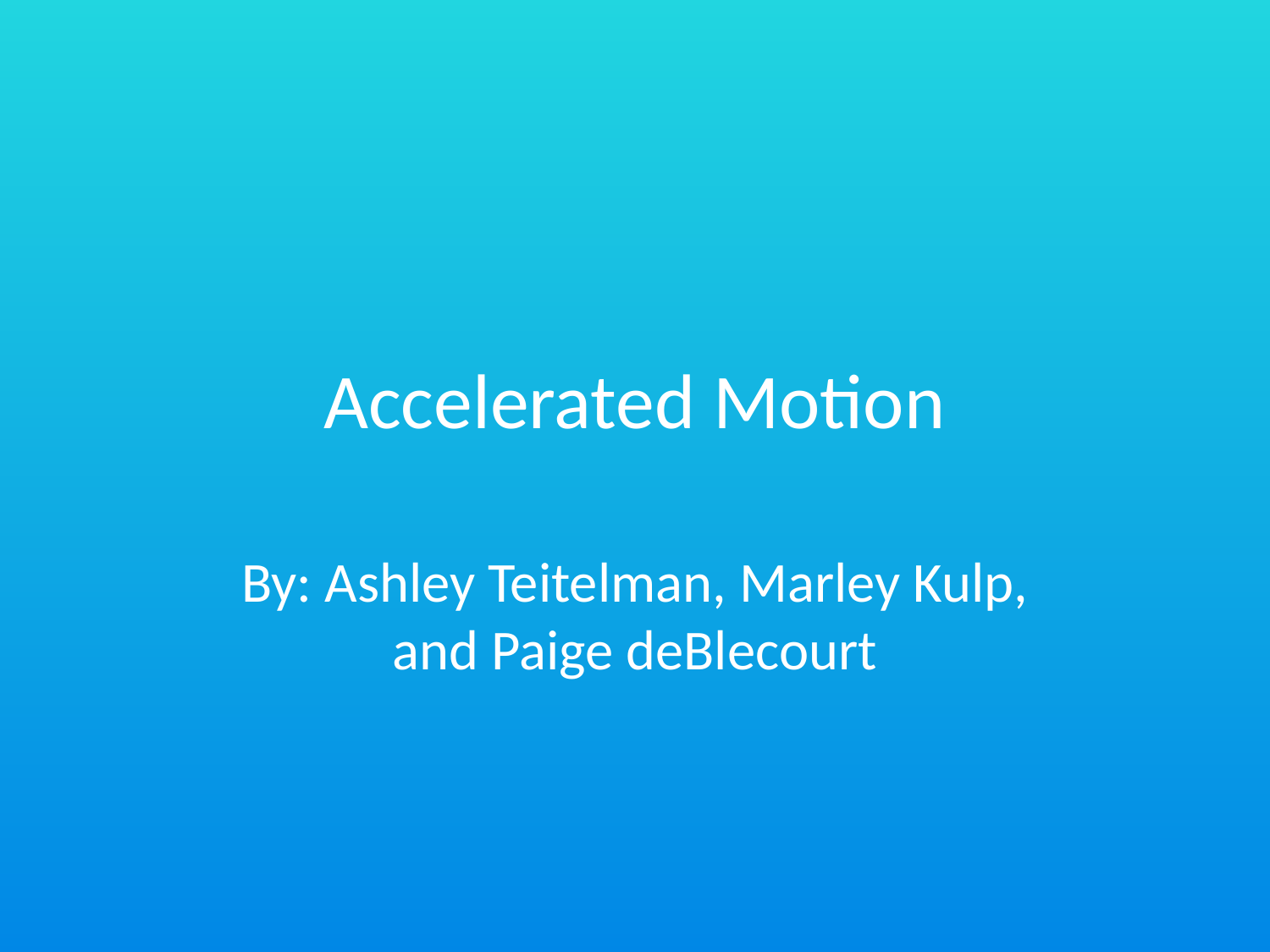

# Accelerated Motion
By: Ashley Teitelman, Marley Kulp, and Paige deBlecourt